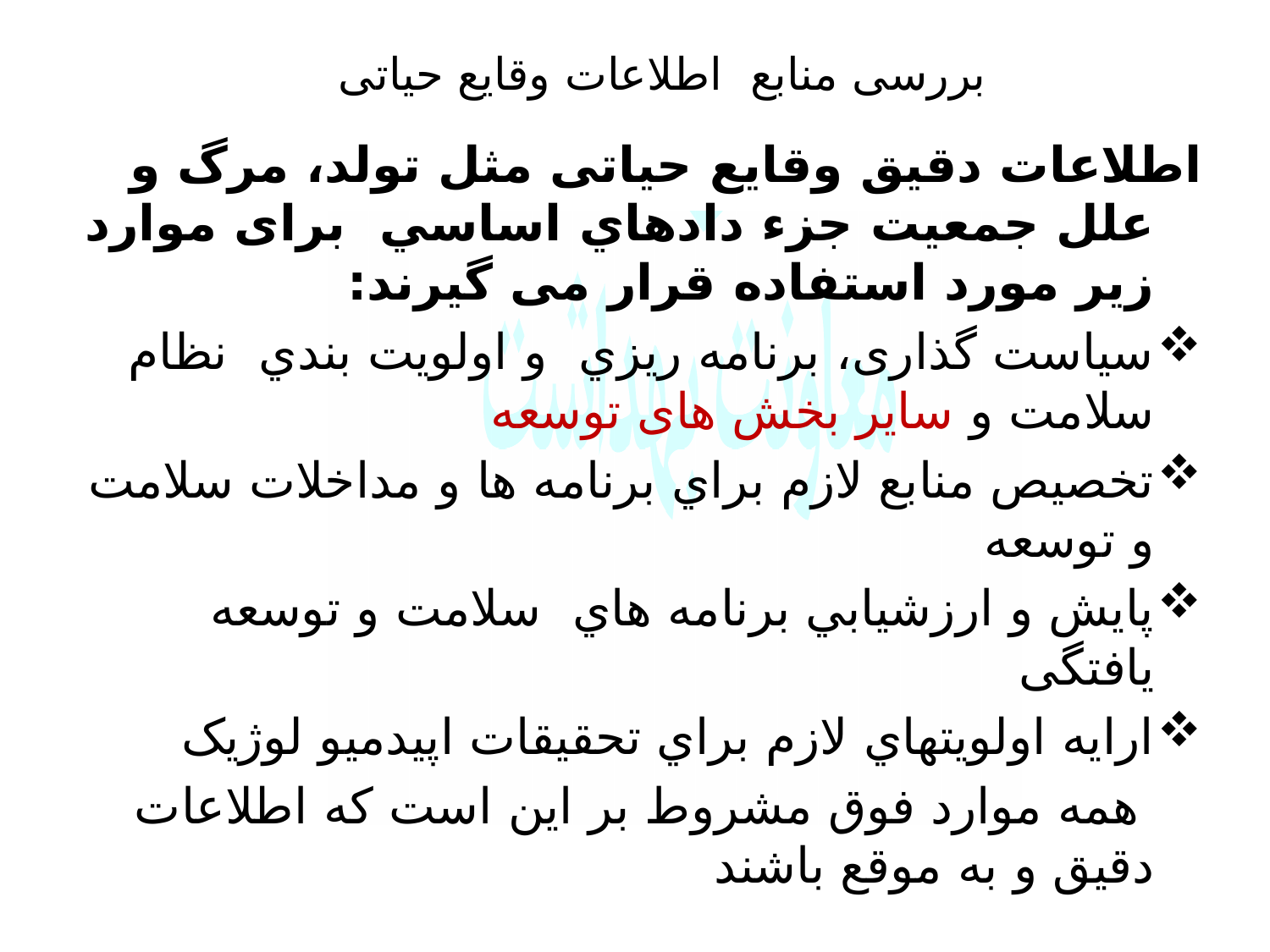

# بررسی منابع  اطلاعات وقایع حیاتی
اطلاعات دقيق وقایع حیاتی مثل تولد، مرگ و علل جمعيت جزء دادهاي اساسي  برای موارد زير مورد استفاده قرار می گیرند:
سياست گذاری، برنامه ريزي  و اولويت بندي  نظام سلامت و سایر بخش های توسعه
تخصيص منابع لازم براي برنامه ها و مداخلات سلامت و توسعه
پايش و ارزشيابي برنامه هاي  سلامت و توسعه یافتگی
ارايه اولويتهاي لازم براي تحقيقات اپيدميو لوژيک
    همه موارد فوق مشروط بر این است که اطلاعات دقیق و به موقع باشند